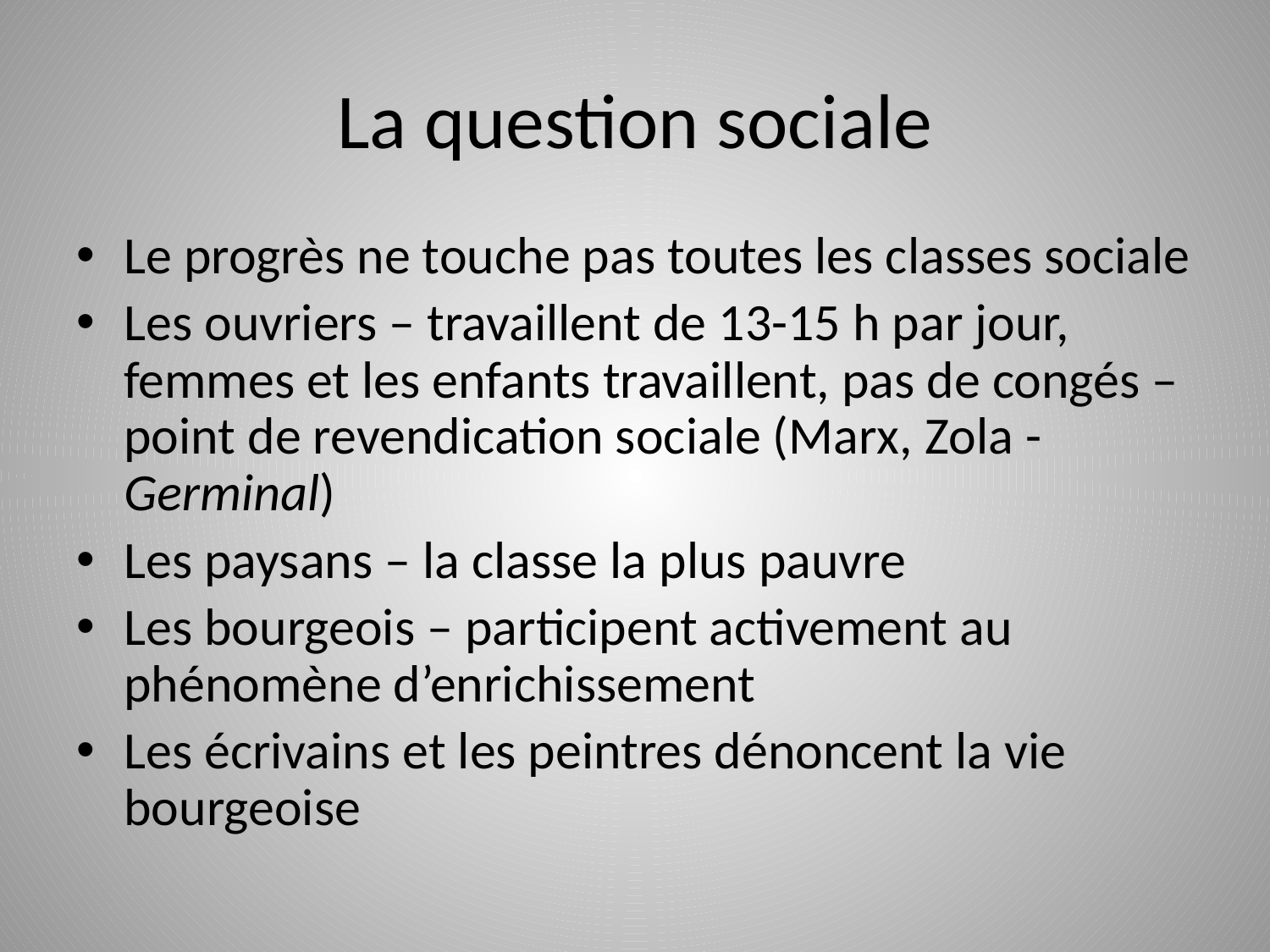

# La question sociale
Le progrès ne touche pas toutes les classes sociale
Les ouvriers – travaillent de 13-15 h par jour, femmes et les enfants travaillent, pas de congés – point de revendication sociale (Marx, Zola - Germinal)
Les paysans – la classe la plus pauvre
Les bourgeois – participent activement au phénomène d’enrichissement
Les écrivains et les peintres dénoncent la vie bourgeoise